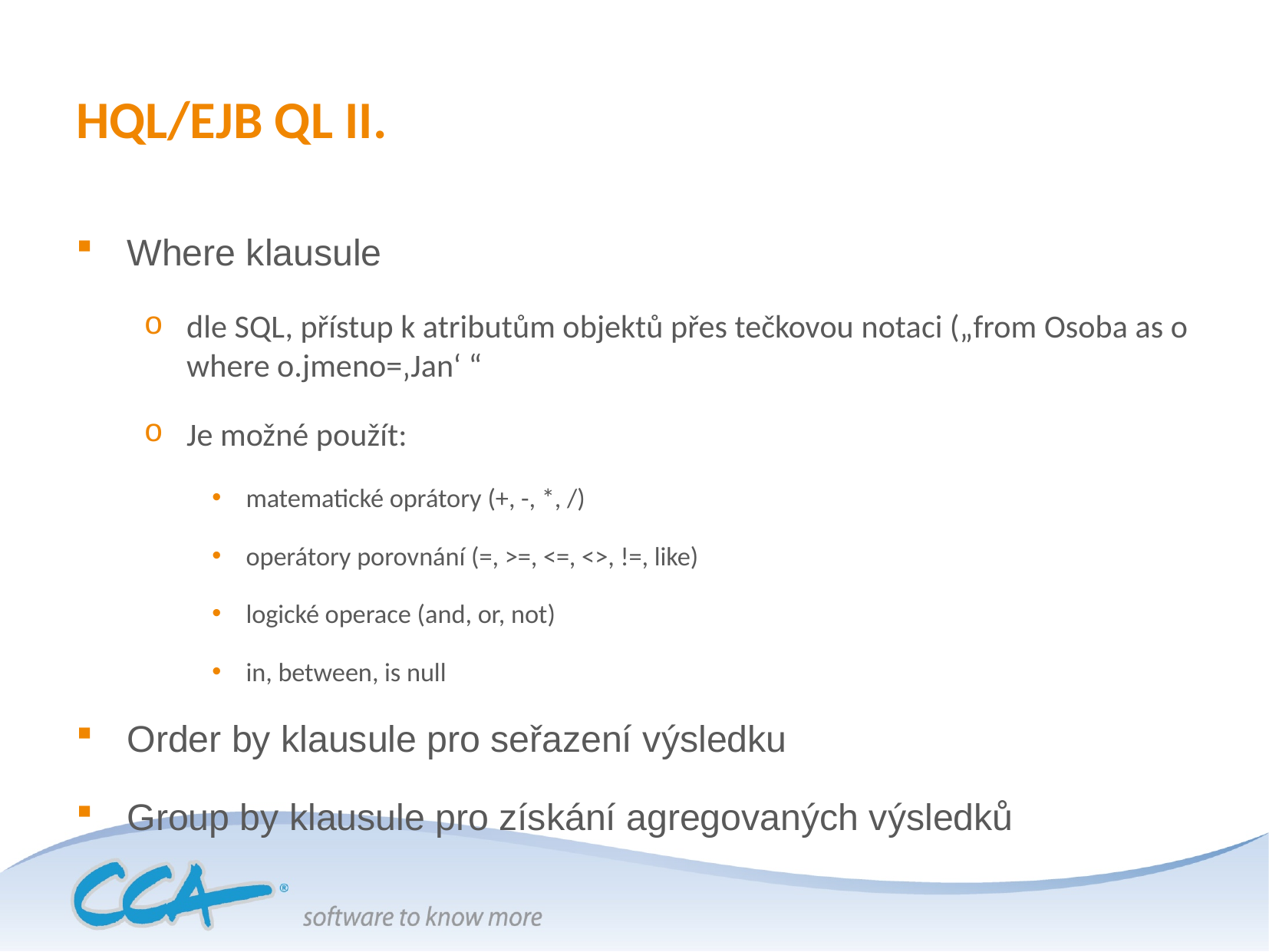

# HQL/EJB QL II.
Where klausule
dle SQL, přístup k atributům objektů přes tečkovou notaci („from Osoba as o where o.jmeno=‚Jan‘ “
Je možné použít:
matematické oprátory (+, -, *, /)
operátory porovnání (=, >=, <=, <>, !=, like)
logické operace (and, or, not)
in, between, is null
Order by klausule pro seřazení výsledku
Group by klausule pro získání agregovaných výsledků